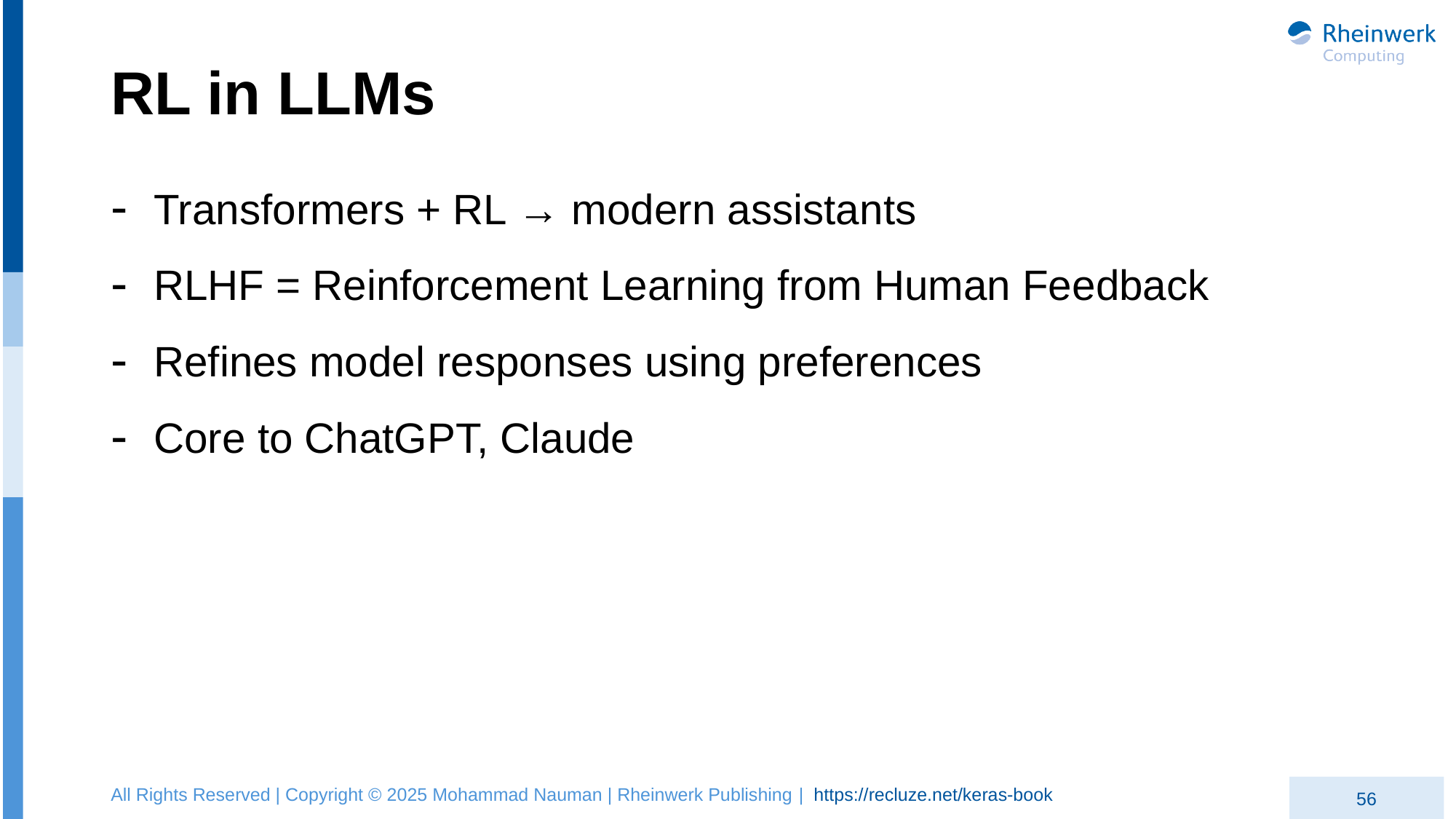

# RL in LLMs
Transformers + RL → modern assistants
RLHF = Reinforcement Learning from Human Feedback
Refines model responses using preferences
Core to ChatGPT, Claude